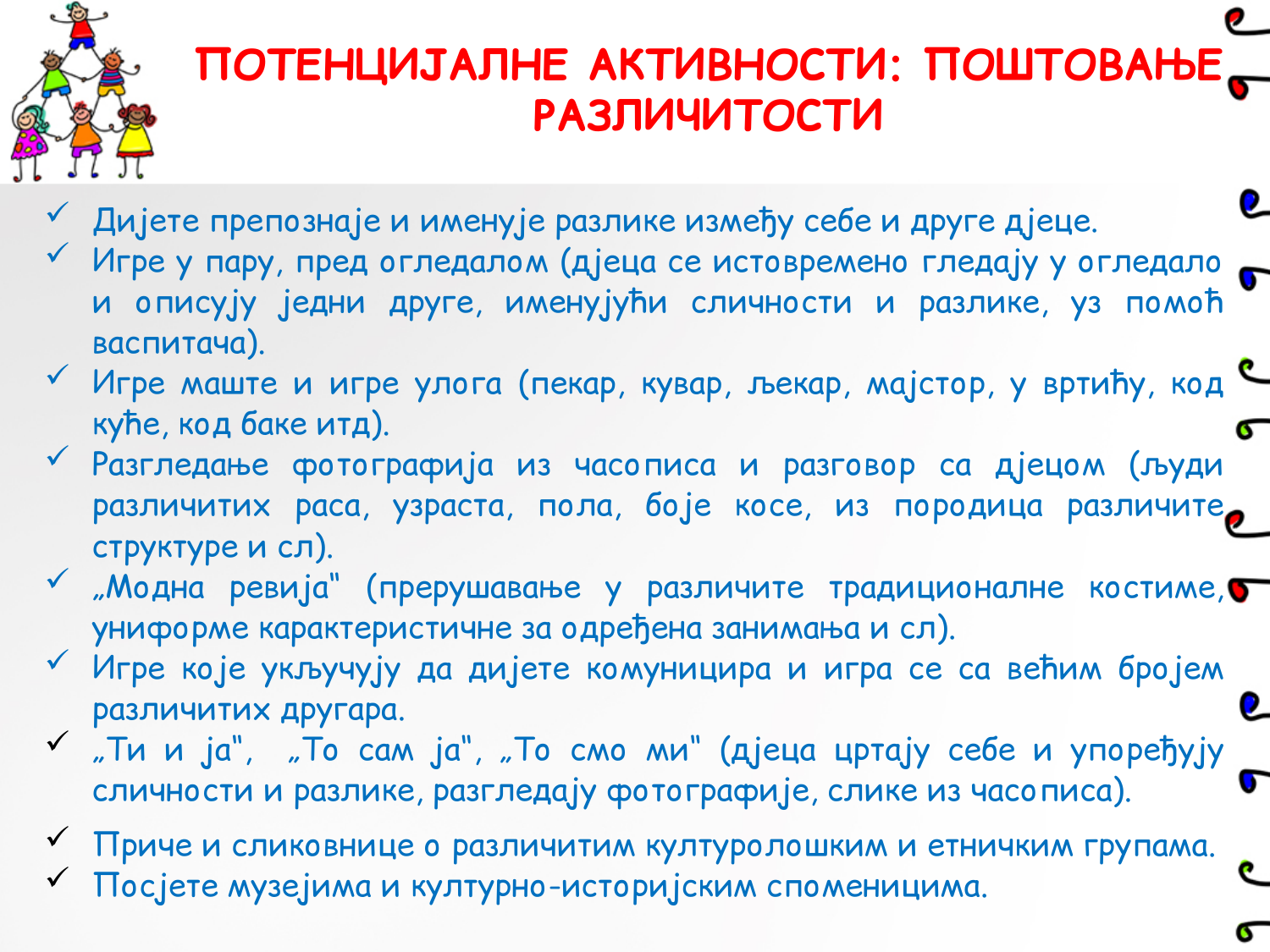

# ПОТЕНЦИЈАЛНЕ АКТИВНОСТИ: ПОШТОВАЊЕ РАЗЛИЧИТОСТИ
Дијете препознаје и именује разлике између себе и друге дјеце.
Игре у пару, пред огледалом (дјеца се истовремено гледају у огледало и описују једни друге, именујући сличности и разлике, уз помоћ васпитача).
Игре маште и игре улога (пекар, кувар, љекар, мајстор, у вртићу, код куће, код баке итд).
Разгледање фотографија из часописа и разговор са дјецом (људи различитих раса, узраста, пола, боје косе, из породица различите структуре и сл).
„Модна ревија“ (прерушавање у различите традиционалне костиме, униформе карактеристичне за одређена занимања и сл).
Игре које укључују да дијете комуницира и игра се са већим бројем различитих другара.
„Ти и ја“,  „То сам ја“, „То смо ми“ (дјеца цртају себе и упоређују сличности и разлике, разгледају фотографије, слике из часописа).
Приче и сликовнице о различитим културолошким и етничким групама.
Посјете музејима и културно-историјским споменицима.